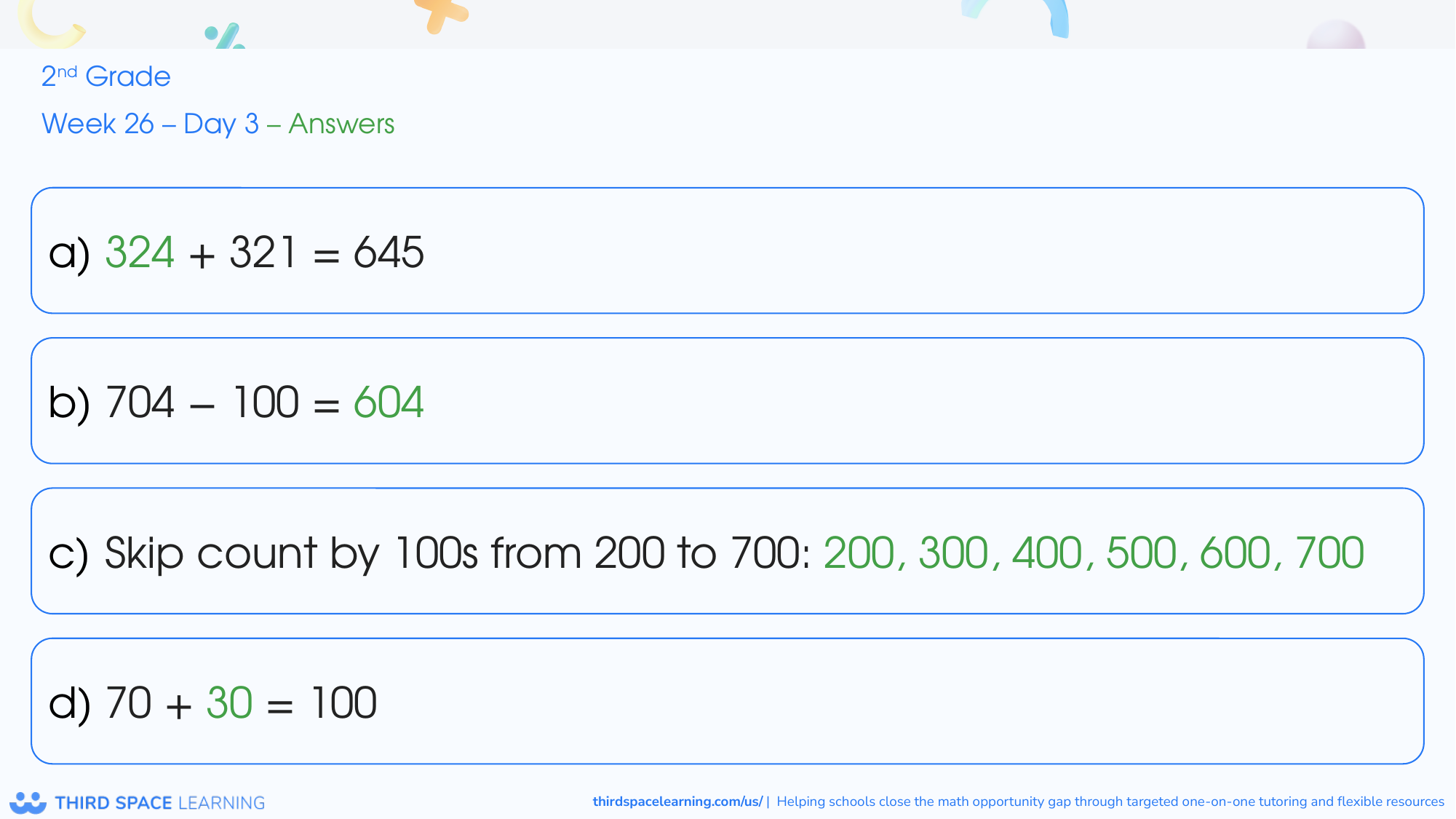

2nd Grade
Week 26 – Day 3 – Answers
324 + 321 = 645
704 − 100 = 604
Skip count by 100s from 200 to 700: 200, 300, 400, 500, 600, 700
70 + 30 = 100